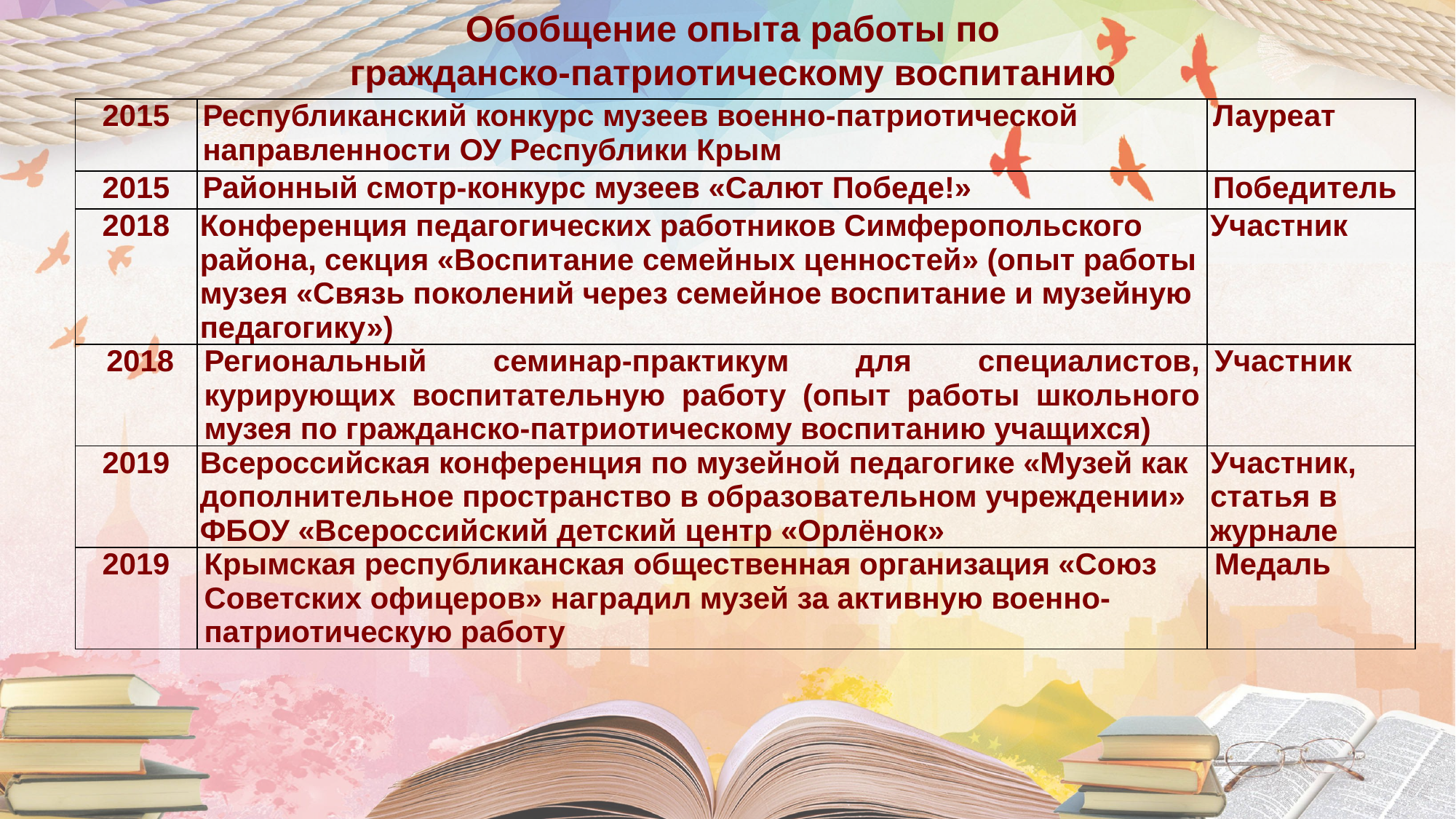

Обобщение опыта работы по
гражданско-патриотическому воспитанию
| 2015 | Республиканский конкурс музеев военно-патриотической направленности ОУ Республики Крым | Лауреат |
| --- | --- | --- |
| 2015 | Районный смотр-конкурс музеев «Салют Победе!» | Победитель |
| 2018 | Конференция педагогических работников Симферопольского района, секция «Воспитание семейных ценностей» (опыт работы музея «Связь поколений через семейное воспитание и музейную педагогику») | Участник |
| 2018 | Региональный семинар-практикум для специалистов, курирующих воспитательную работу (опыт работы школьного музея по гражданско-патриотическому воспитанию учащихся) | Участник |
| 2019 | Всероссийская конференция по музейной педагогике «Музей как дополнительное пространство в образовательном учреждении» ФБОУ «Всероссийский детский центр «Орлёнок» | Участник, статья в журнале |
| 2019 | Крымская республиканская общественная организация «Союз Советских офицеров» наградил музей за активную военно-патриотическую работу | Медаль |